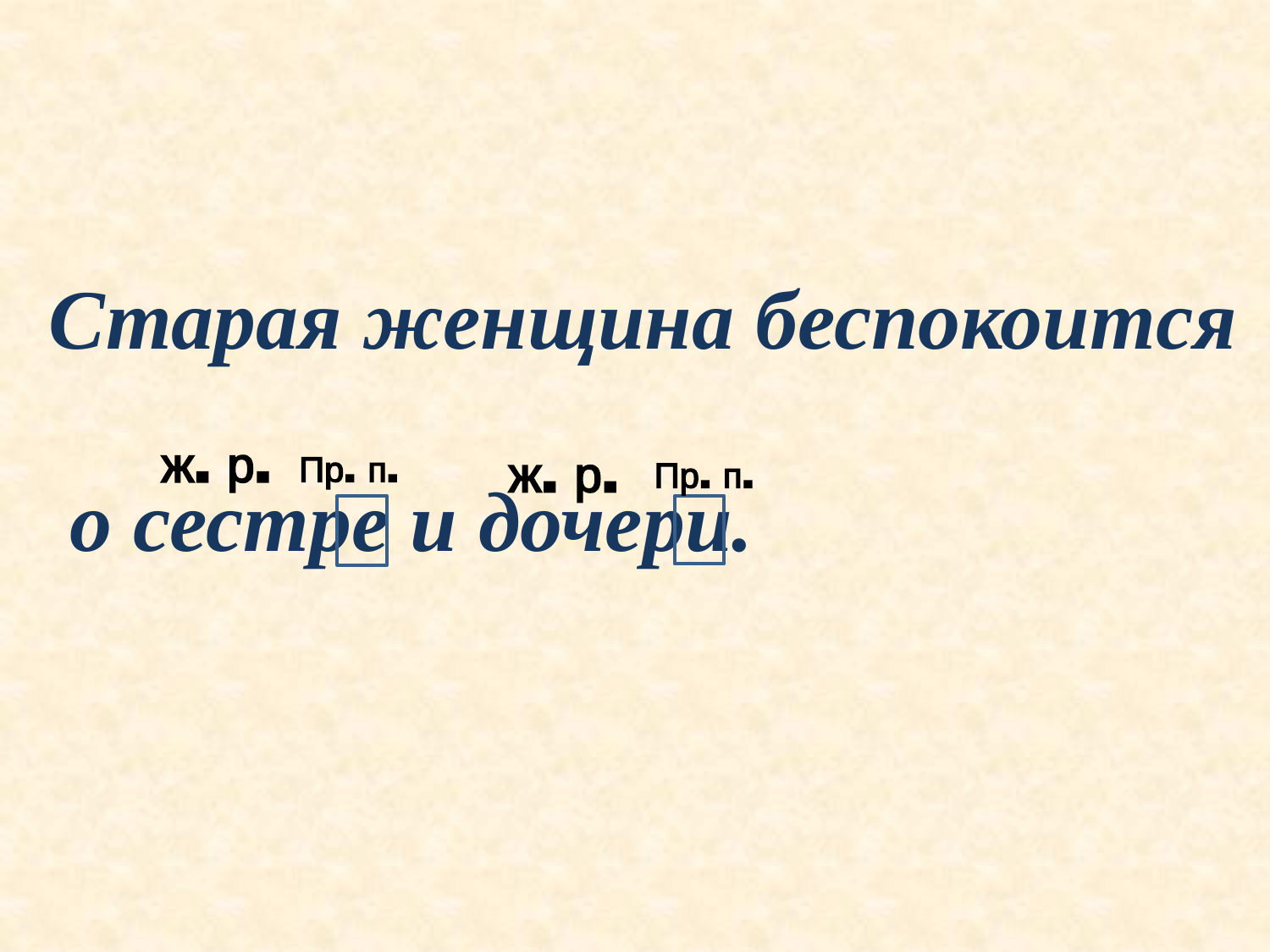

Старая женщина беспокоится

 о сестре и дочери.
ж. р.
ж. р.
 Пр. п.
Пр. п.